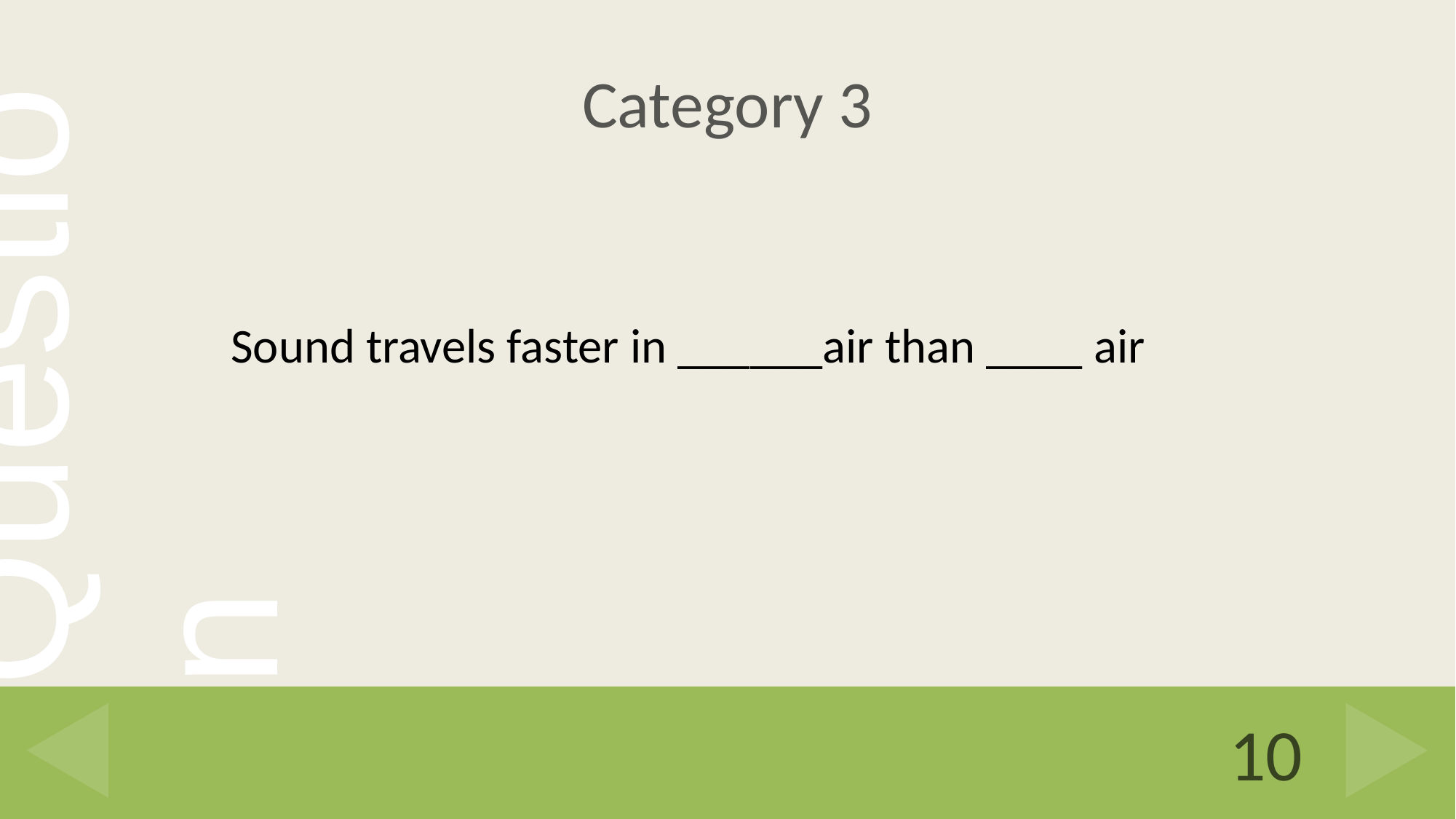

# Category 3
Sound travels faster in ______air than ____ air
10